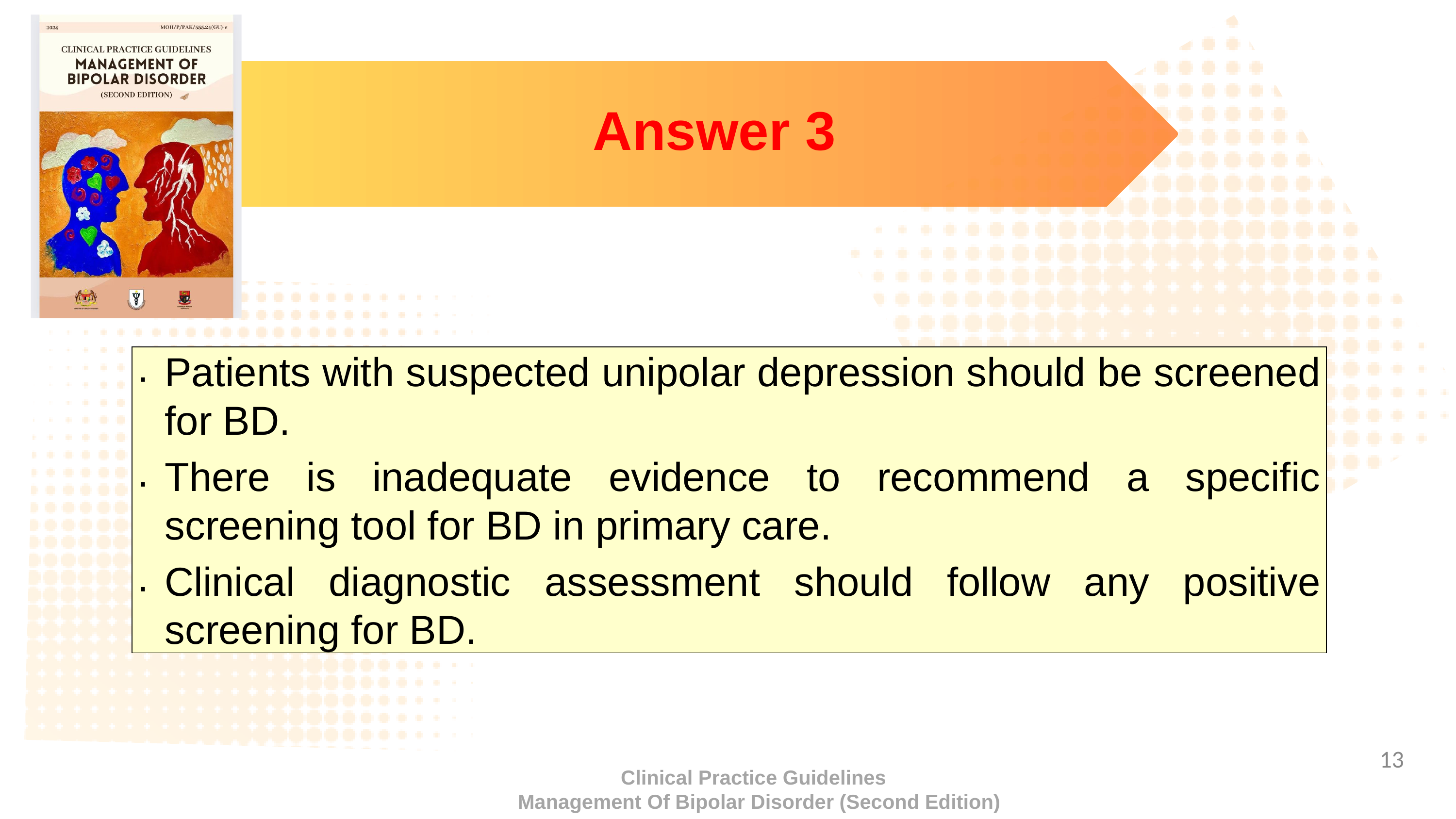

Answer 3

| Patients with suspected unipolar depression should be screened for BD. There is inadequate evidence to recommend a specific screening tool for BD in primary care. Clinical diagnostic assessment should follow any positive screening for BD. |
| --- |
13
Clinical Practice Guidelines
 Management Of Bipolar Disorder (Second Edition)